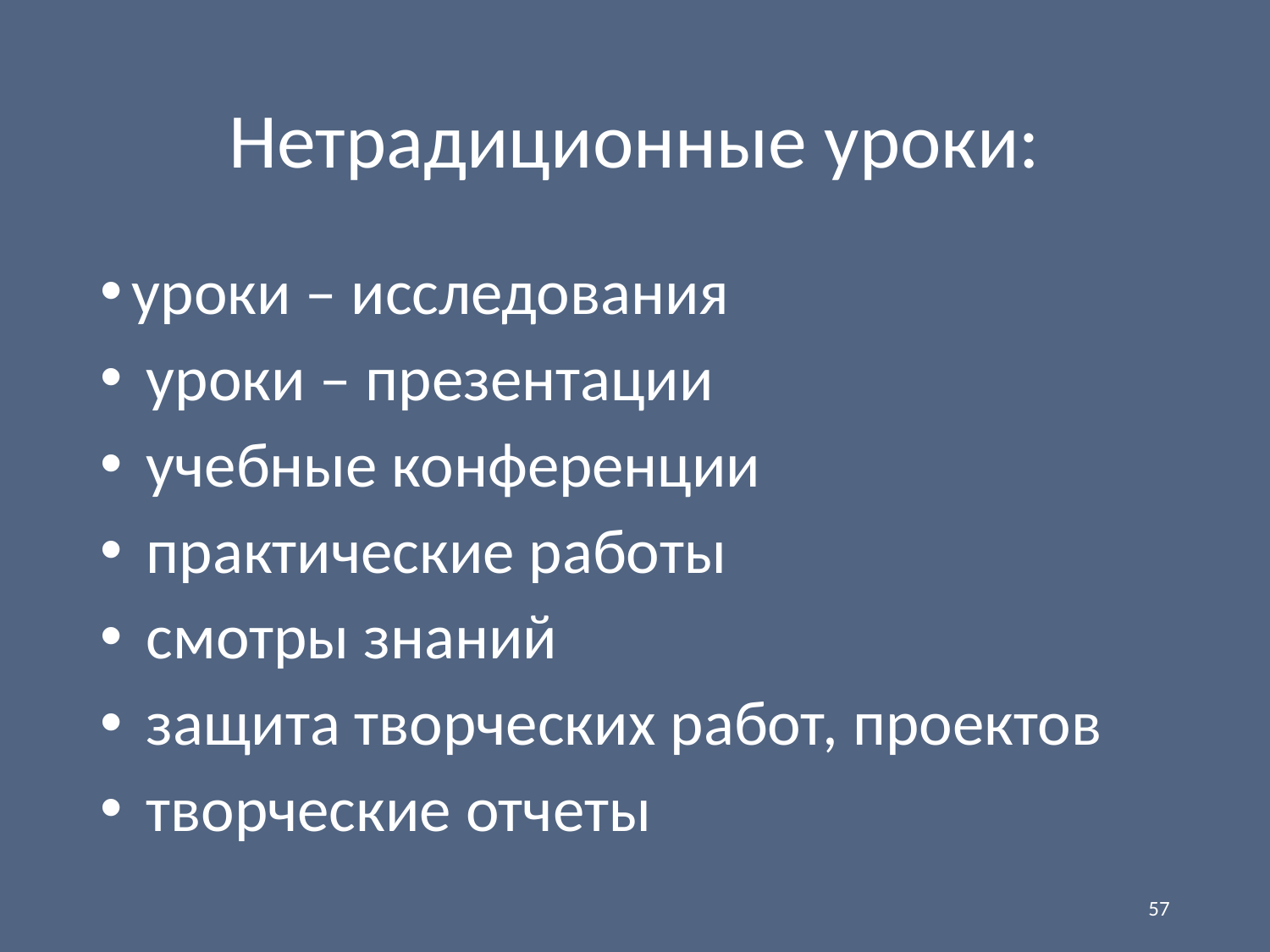

# Нетрадиционные уроки:
уроки – исследования
 уроки – презентации
 учебные конференции
 практические работы
 смотры знаний
 защита творческих работ, проектов
 творческие отчеты

57